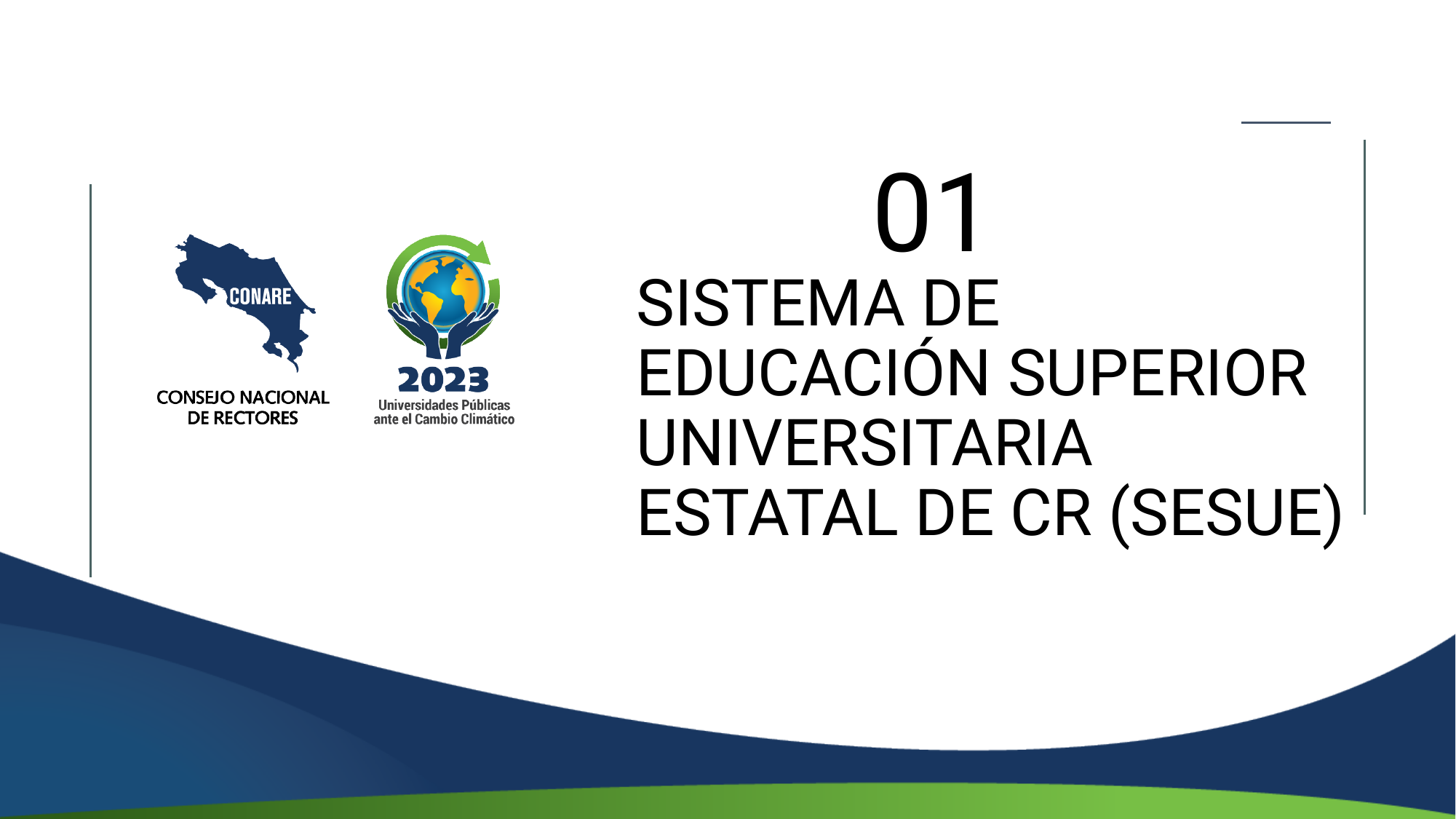

01
# SISTEMA DE EDUCACIÓN SUPERIOR UNIVERSITARIA ESTATAL DE CR (SESUE)